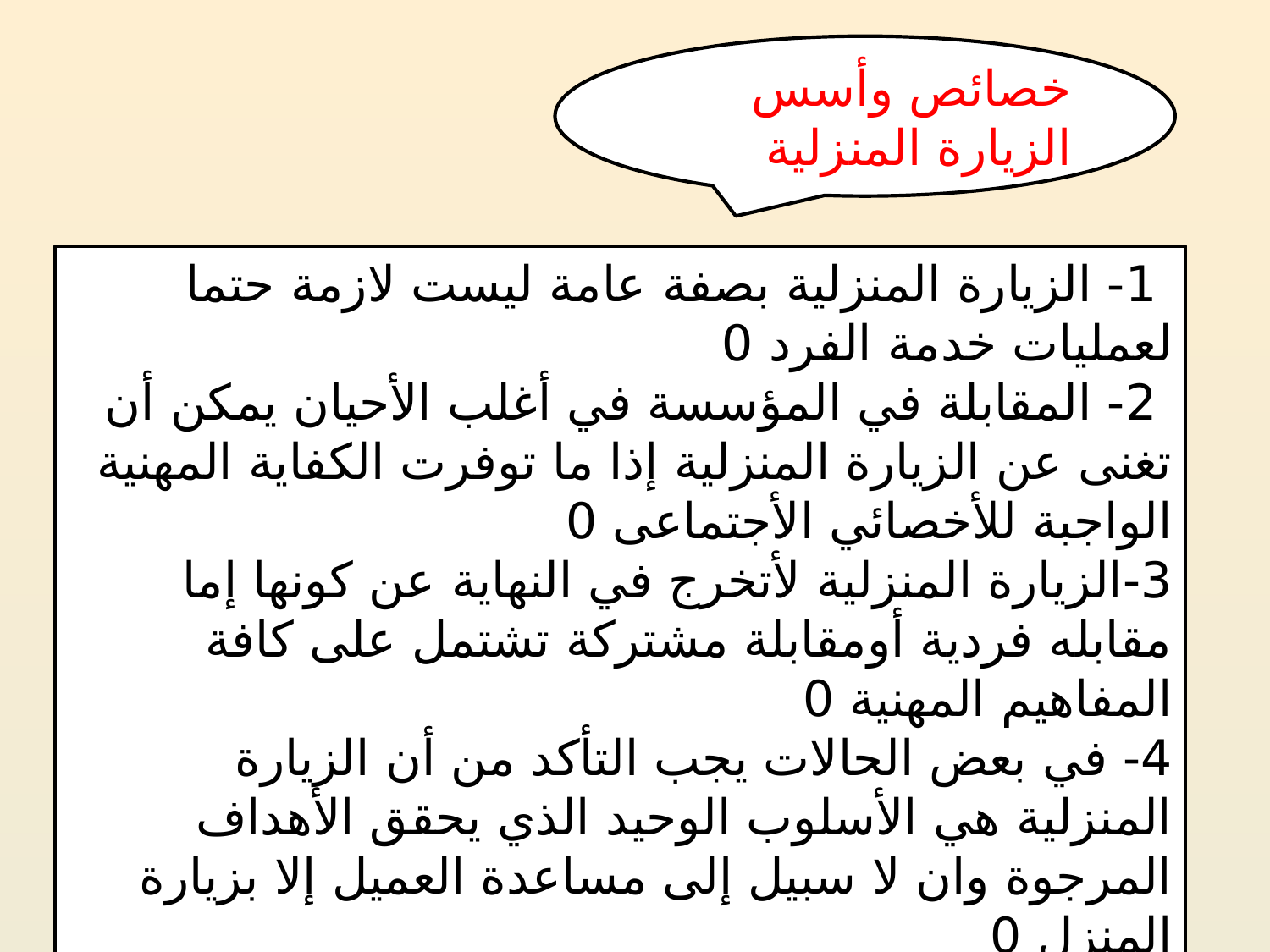

خصائص وأسس الزيارة المنزلية
 1- الزيارة المنزلية بصفة عامة ليست لازمة حتما لعمليات خدمة الفرد 0
 2- المقابلة في المؤسسة في أغلب الأحيان يمكن أن تغنى عن الزيارة المنزلية إذا ما توفرت الكفاية المهنية الواجبة للأخصائي الأجتماعى 0
3-الزيارة المنزلية لأتخرج في النهاية عن كونها إما مقابله فردية أومقابلة مشتركة تشتمل على كافة المفاهيم المهنية 0
4- في بعض الحالات يجب التأكد من أن الزيارة المنزلية هي الأسلوب الوحيد الذي يحقق الأهداف المرجوة وان لا سبيل إلى مساعدة العميل إلا بزيارة  المنزل 0